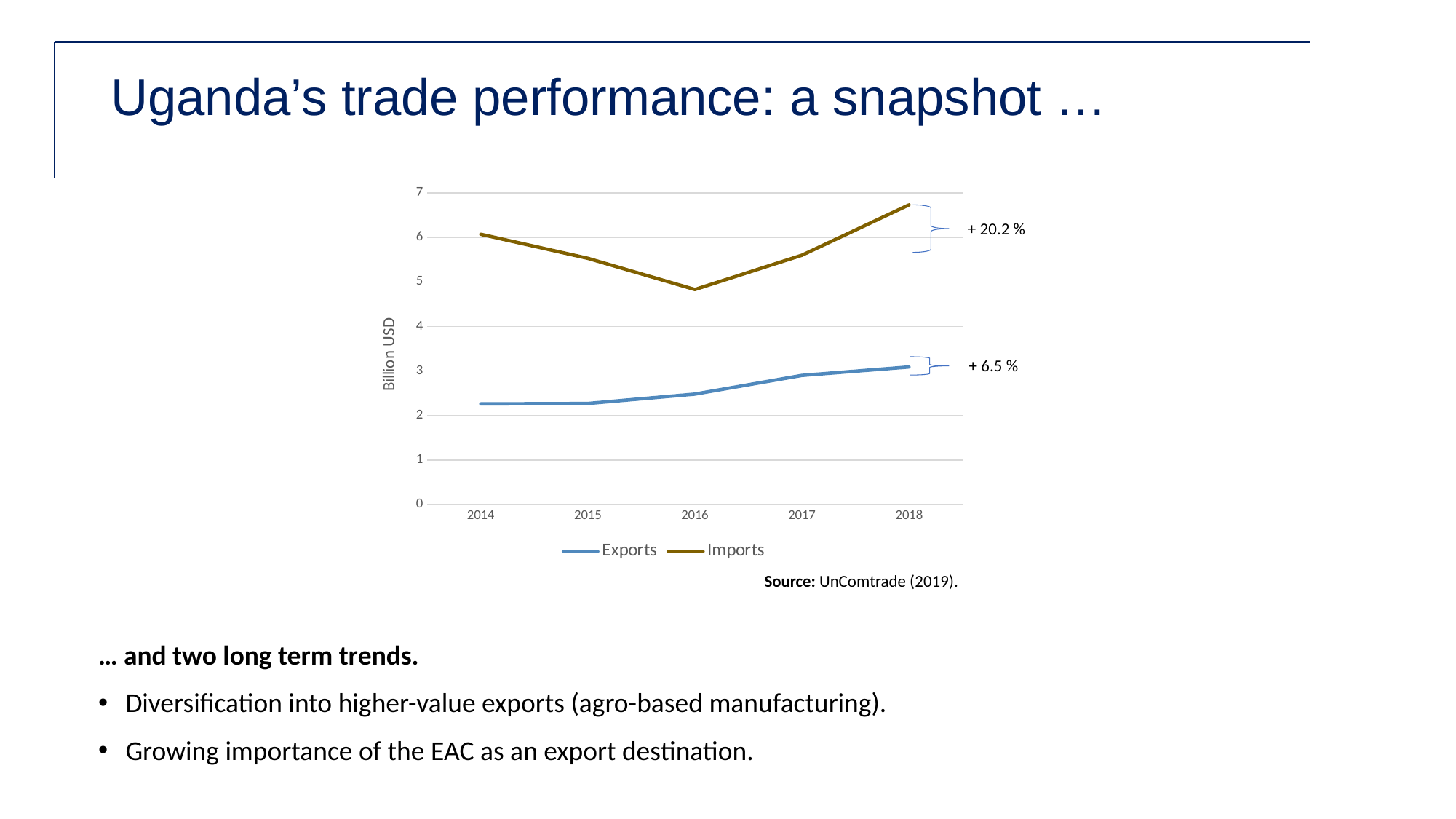

# Uganda’s trade performance: a snapshot …

### Chart

| Category | Exports | Imports  |
|---|---|---|
| 2014 | 2.26 | 6.07 |
| 2015 | 2.27 | 5.53 |
| 2016 | 2.48 | 4.83 |
| 2017 | 2.9 | 5.6 |
| 2018 | 3.09 | 6.73 |
+ 20.2 %

… and two long term trends.
Diversification into higher-value exports (agro-based manufacturing).
Growing importance of the EAC as an export destination.
+ 6.5 %

Source: UnComtrade (2019).